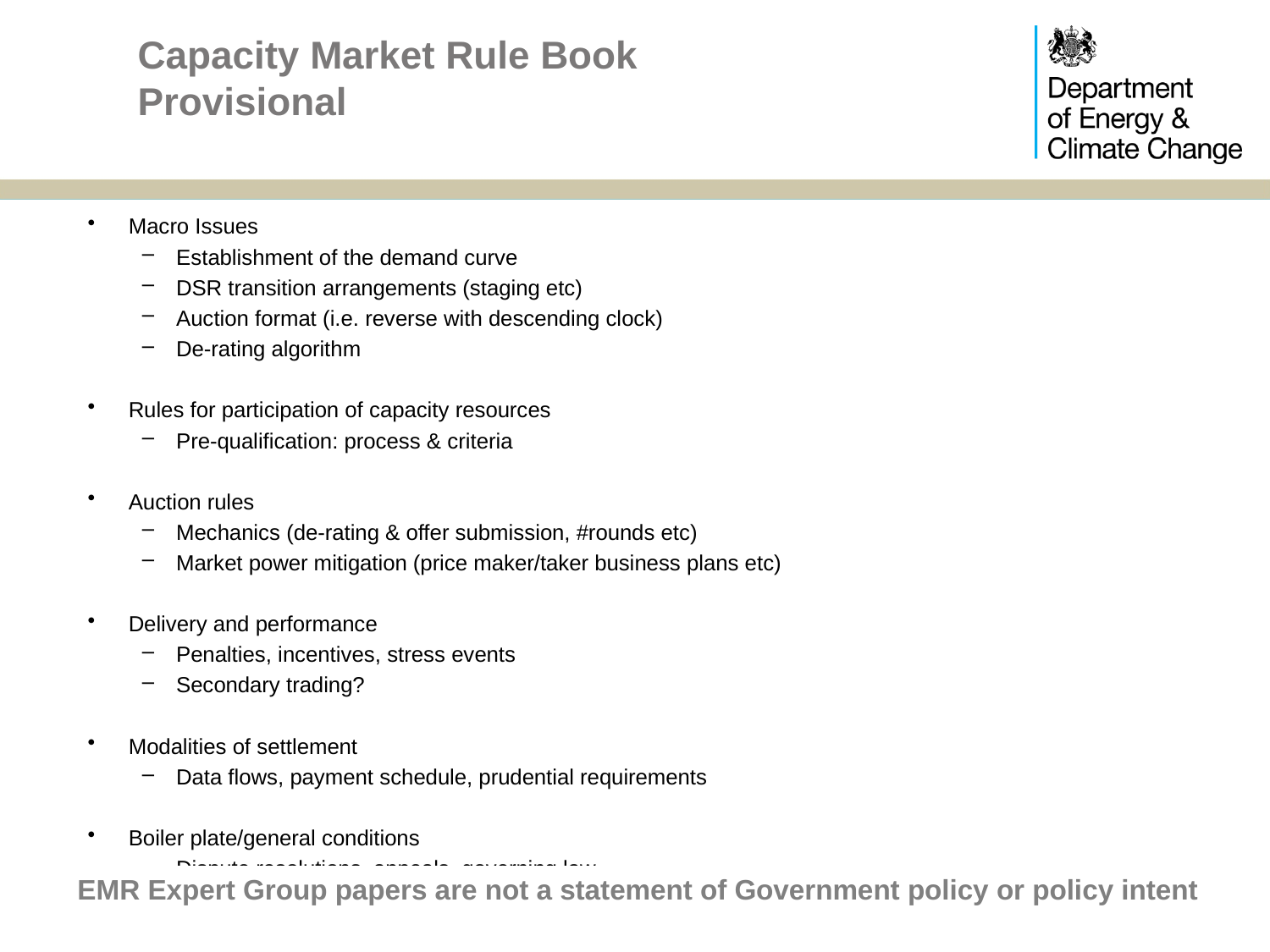

# Capacity Market Rule Book Provisional
Macro Issues
Establishment of the demand curve
DSR transition arrangements (staging etc)
Auction format (i.e. reverse with descending clock)
De-rating algorithm

Rules for participation of capacity resources
Pre-qualification: process & criteria

Auction rules
Mechanics (de-rating & offer submission, #rounds etc)
Market power mitigation (price maker/taker business plans etc)

Delivery and performance
Penalties, incentives, stress events
Secondary trading?

Modalities of settlement
Data flows, payment schedule, prudential requirements

Boiler plate/general conditions
Dispute resolutions, appeals, governing law.....
EMR Expert Group papers are not a statement of Government policy or policy intent